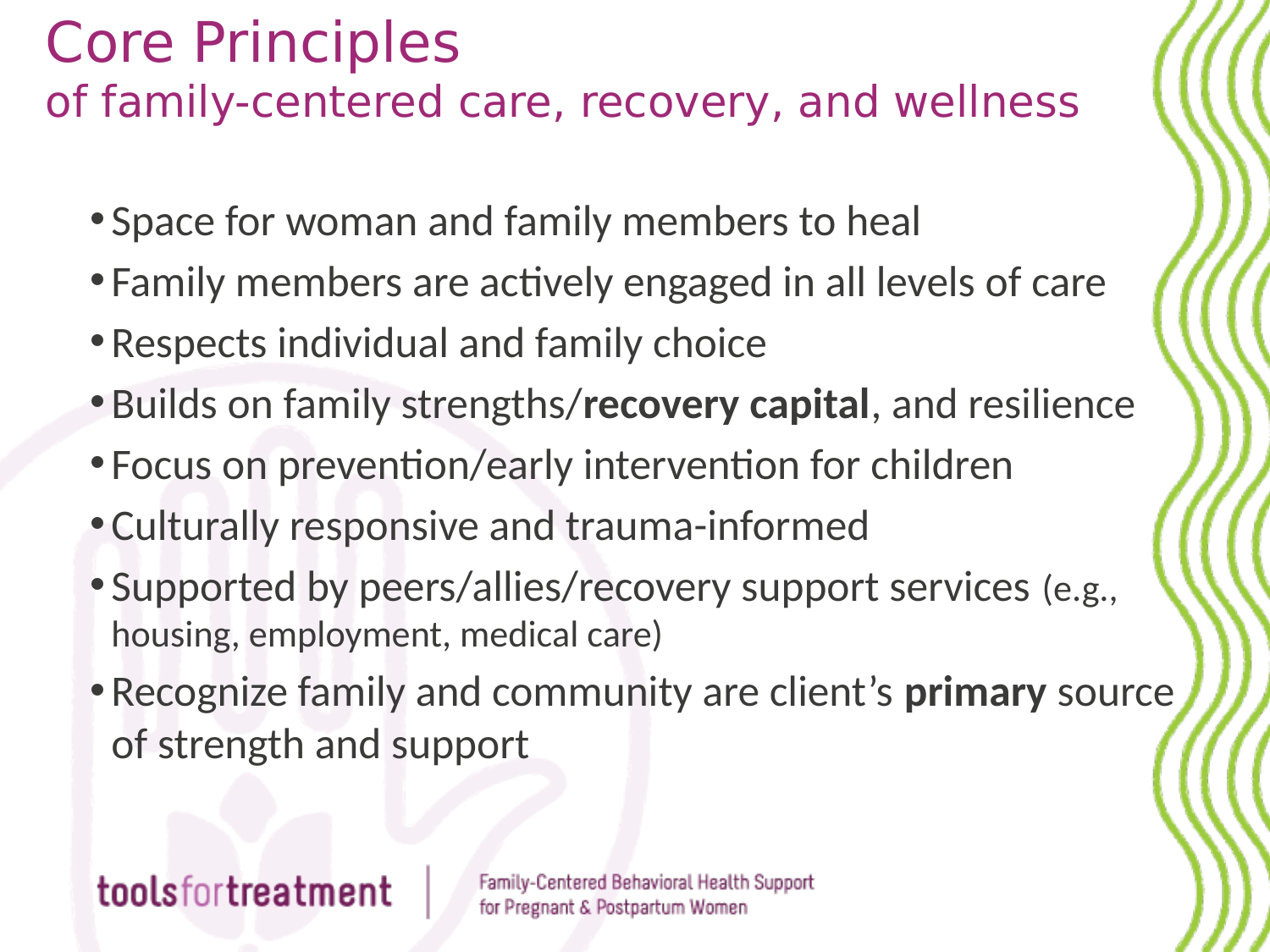

# Core Principles of family-centered care, recovery, and wellness
Space for woman and family members to heal
Family members are actively engaged in all levels of care
Respects individual and family choice
Builds on family strengths/recovery capital, and resilience
Focus on prevention/early intervention for children
Culturally responsive and trauma-informed
Supported by peers/allies/recovery support services (e.g., housing, employment, medical care)
Recognize family and community are client’s primary source of strength and support